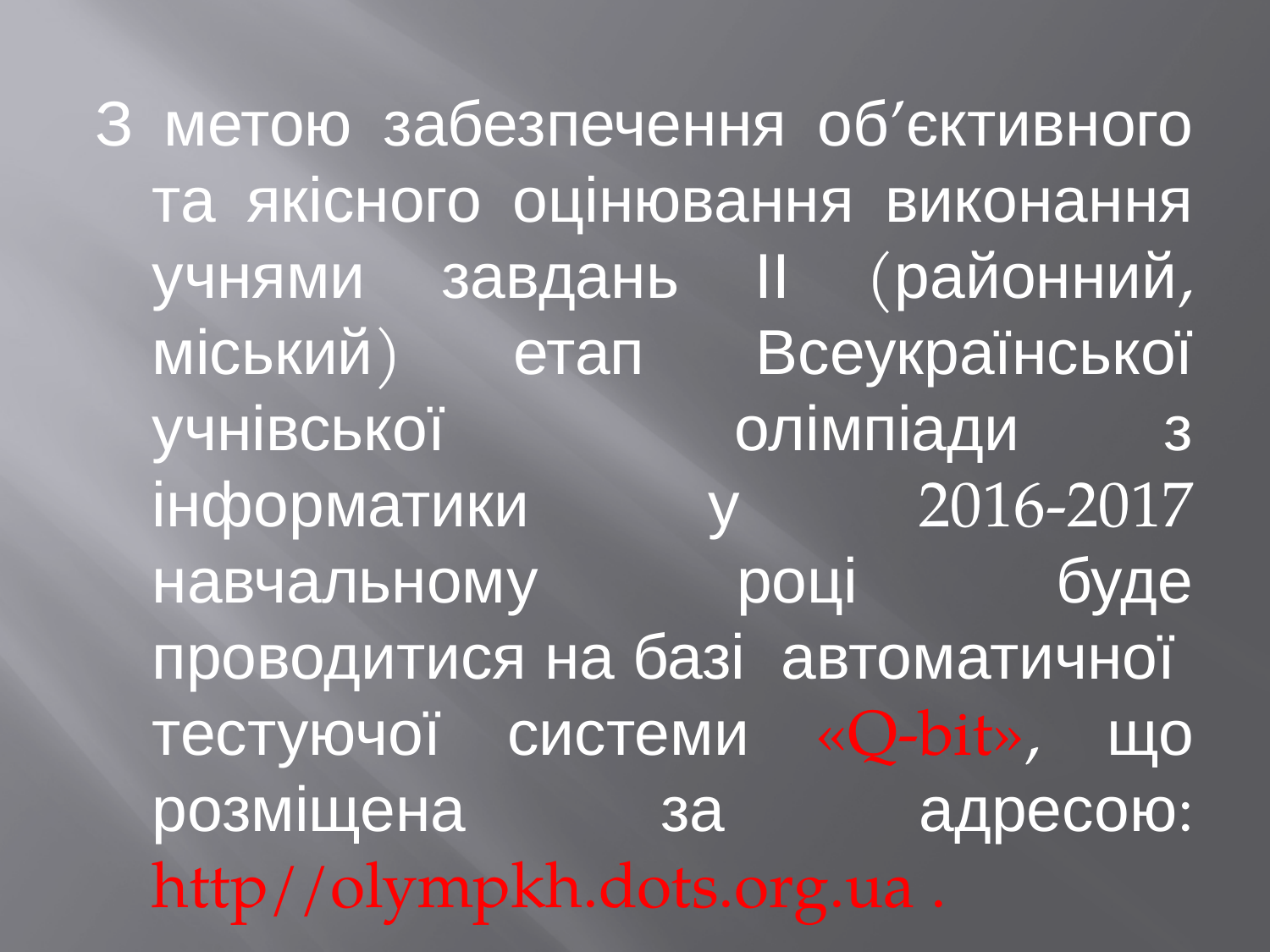

З метою забезпечення об’єктивного та якісного оцінювання виконання учнями завдань ІІ (районний, міський) етап Всеукраїнської учнівської  олімпіади з інформатики у 2016-2017 навчальному році буде проводитися на базі  автоматичної  тестуючої системи «Q-bit», що розміщена за адресою: http//olympkh.dots.org.ua .